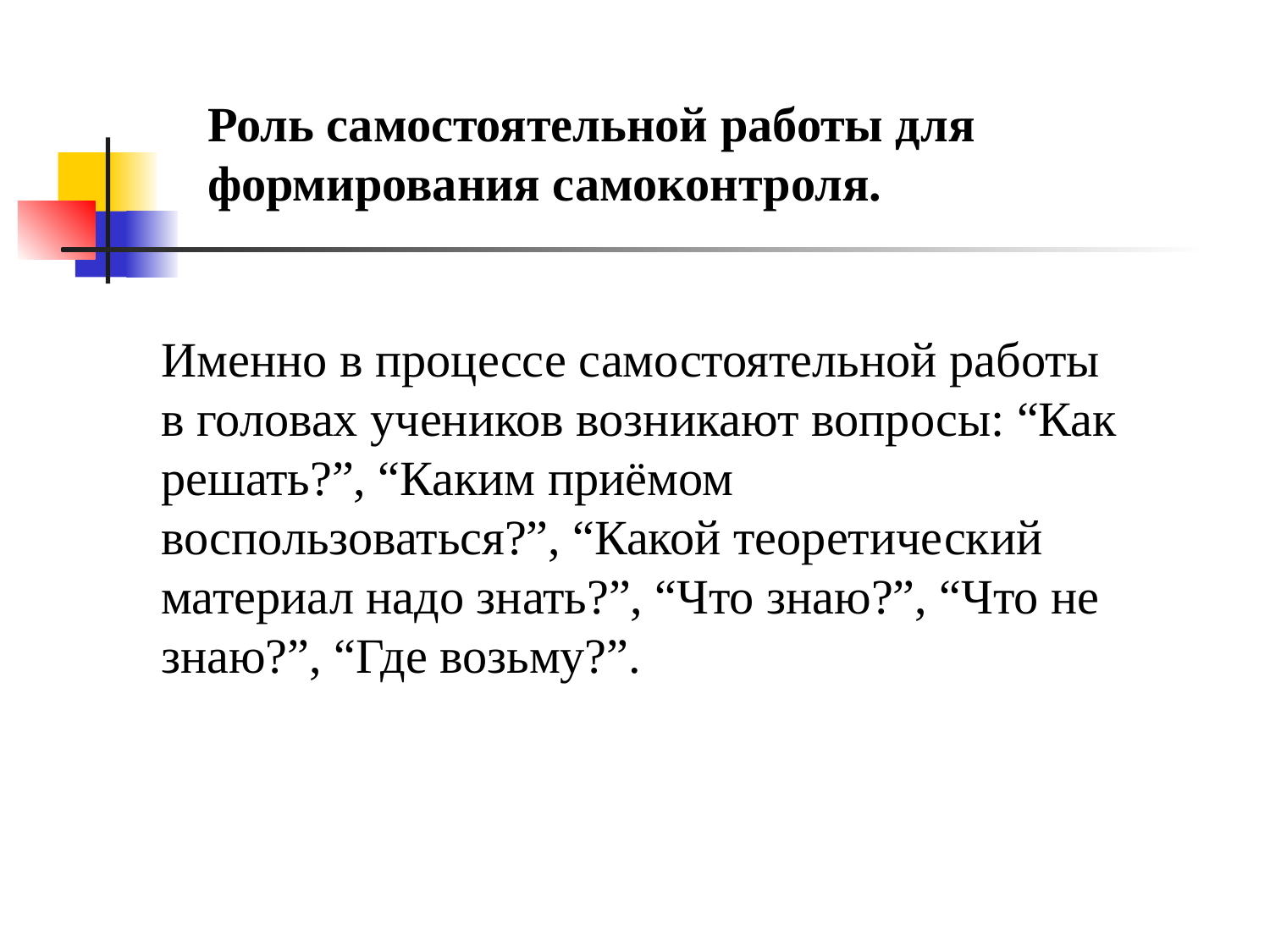

Роль самостоятельной работы для формирования самоконтроля.

Именно в процессе самостоятельной работы в головах учеников возникают вопросы: “Как решать?”, “Каким приёмом воспользоваться?”, “Какой теоретический материал надо знать?”, “Что знаю?”, “Что не знаю?”, “Где возьму?”.